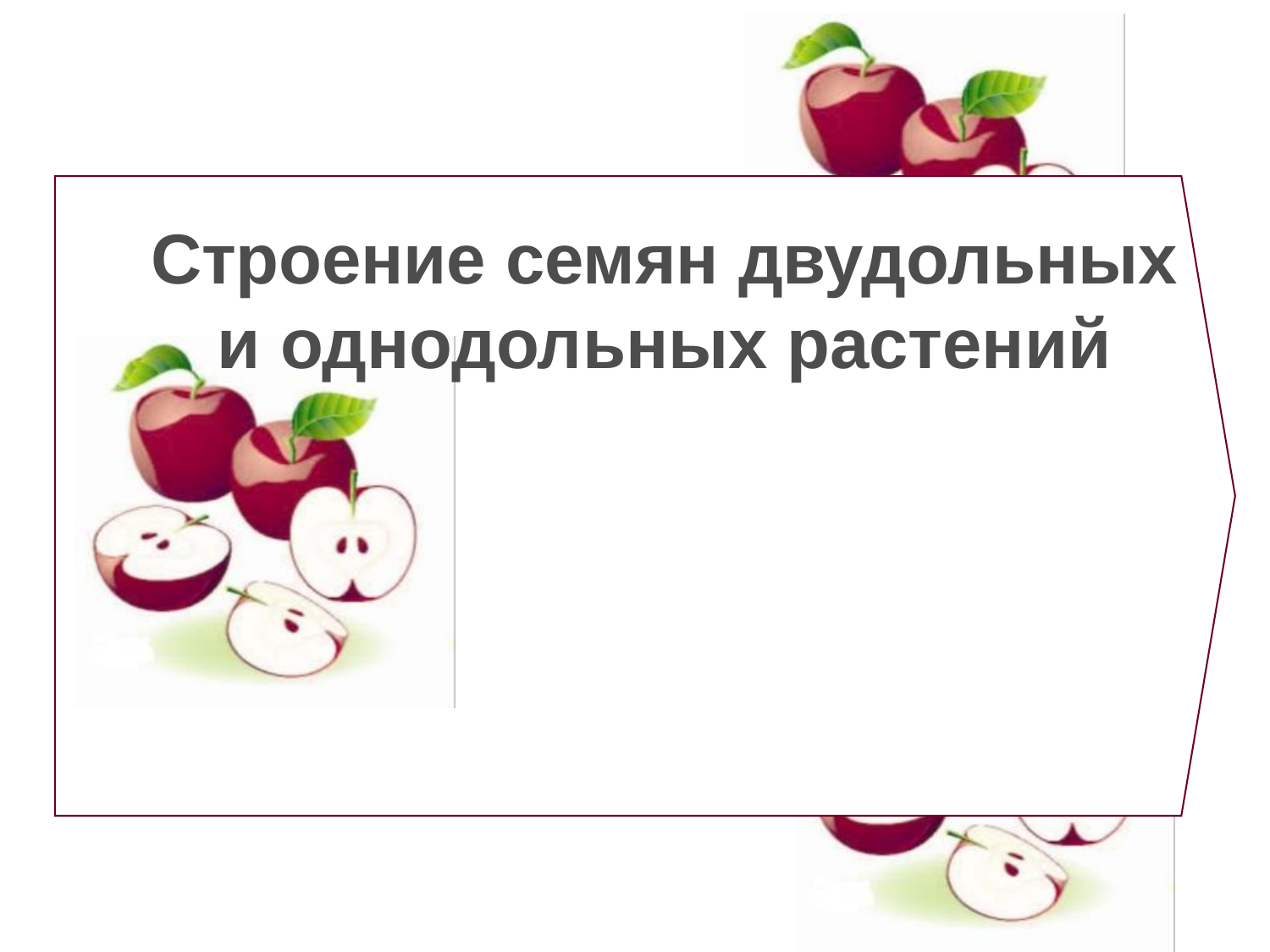

# Строение семян двудольных и однодольных растений